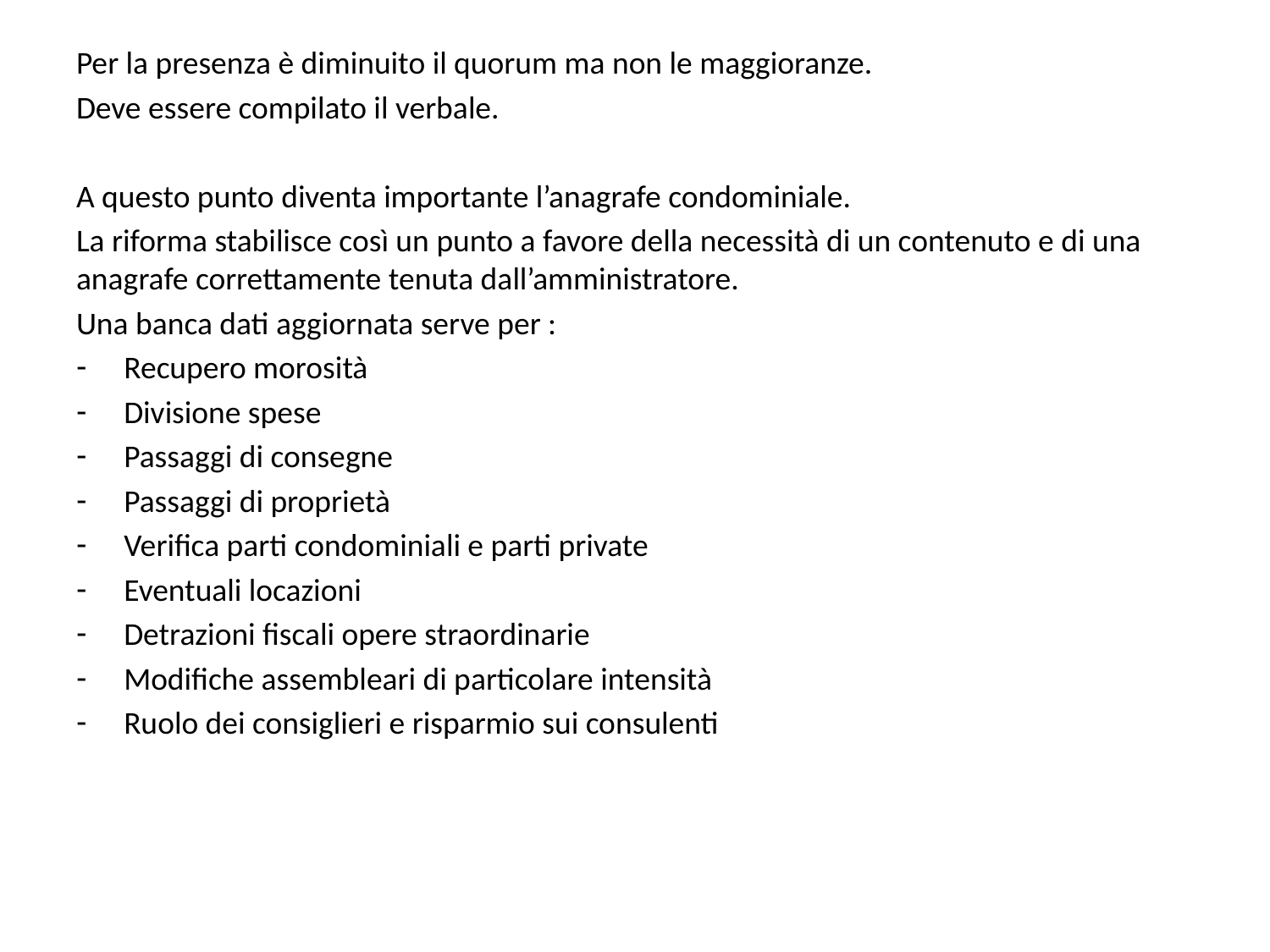

Per la presenza è diminuito il quorum ma non le maggioranze.
Deve essere compilato il verbale.

A questo punto diventa importante l’anagrafe condominiale.
La riforma stabilisce così un punto a favore della necessità di un contenuto e di una anagrafe correttamente tenuta dall’amministratore.
Una banca dati aggiornata serve per :
Recupero morosità
Divisione spese
Passaggi di consegne
Passaggi di proprietà
Verifica parti condominiali e parti private
Eventuali locazioni
Detrazioni fiscali opere straordinarie
Modifiche assembleari di particolare intensità
Ruolo dei consiglieri e risparmio sui consulenti